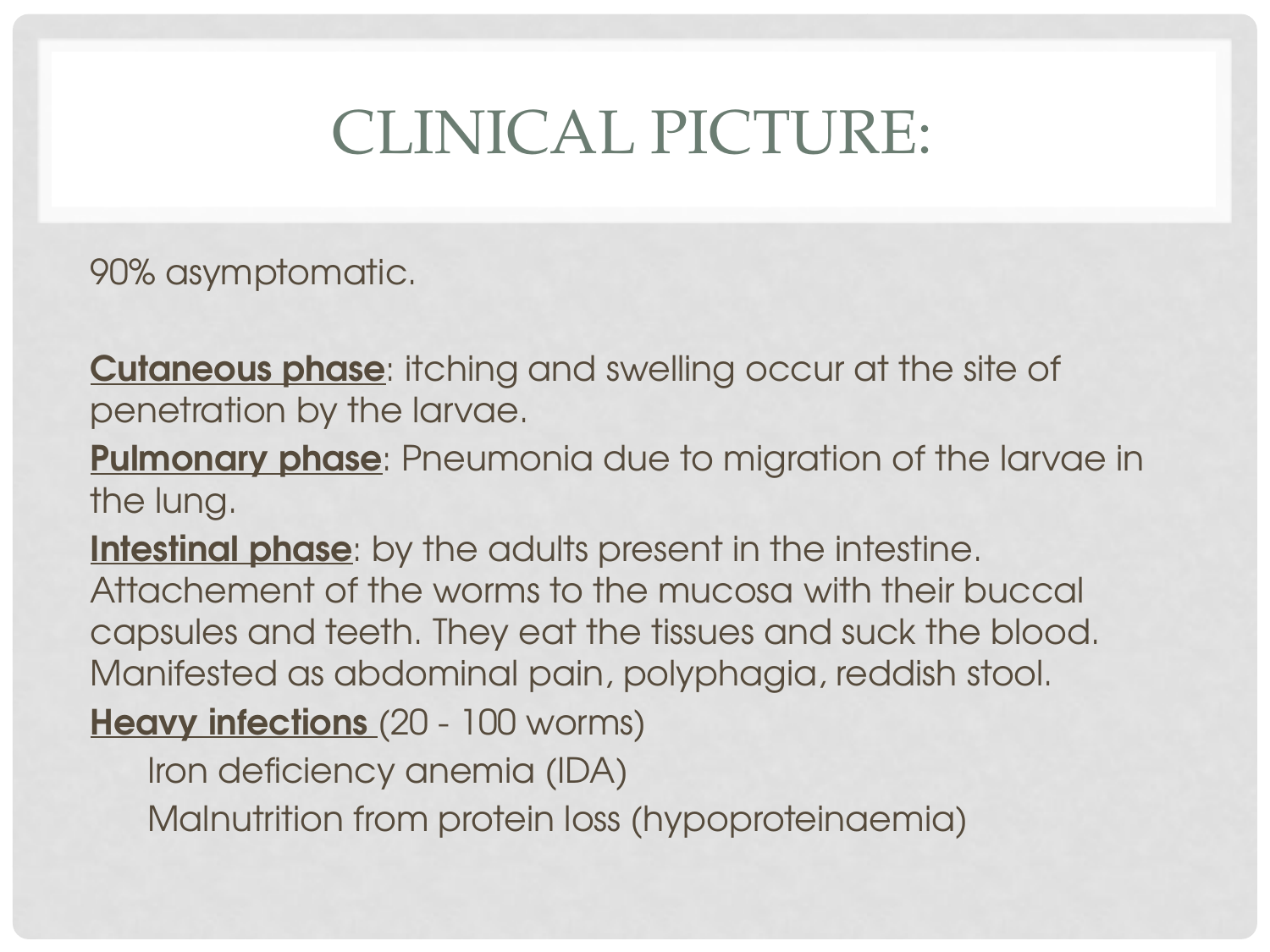

# Clinical picture:
90% asymptomatic.

Cutaneous phase: itching and swelling occur at the site of penetration by the larvae.
Pulmonary phase: Pneumonia due to migration of the larvae in the lung.
Intestinal phase: by the adults present in the intestine. Attachement of the worms to the mucosa with their buccal capsules and teeth. They eat the tissues and suck the blood. Manifested as abdominal pain, polyphagia, reddish stool.
Heavy infections (20 - 100 worms)
      Iron deficiency anemia (IDA)
      Malnutrition from protein loss (hypoproteinaemia)